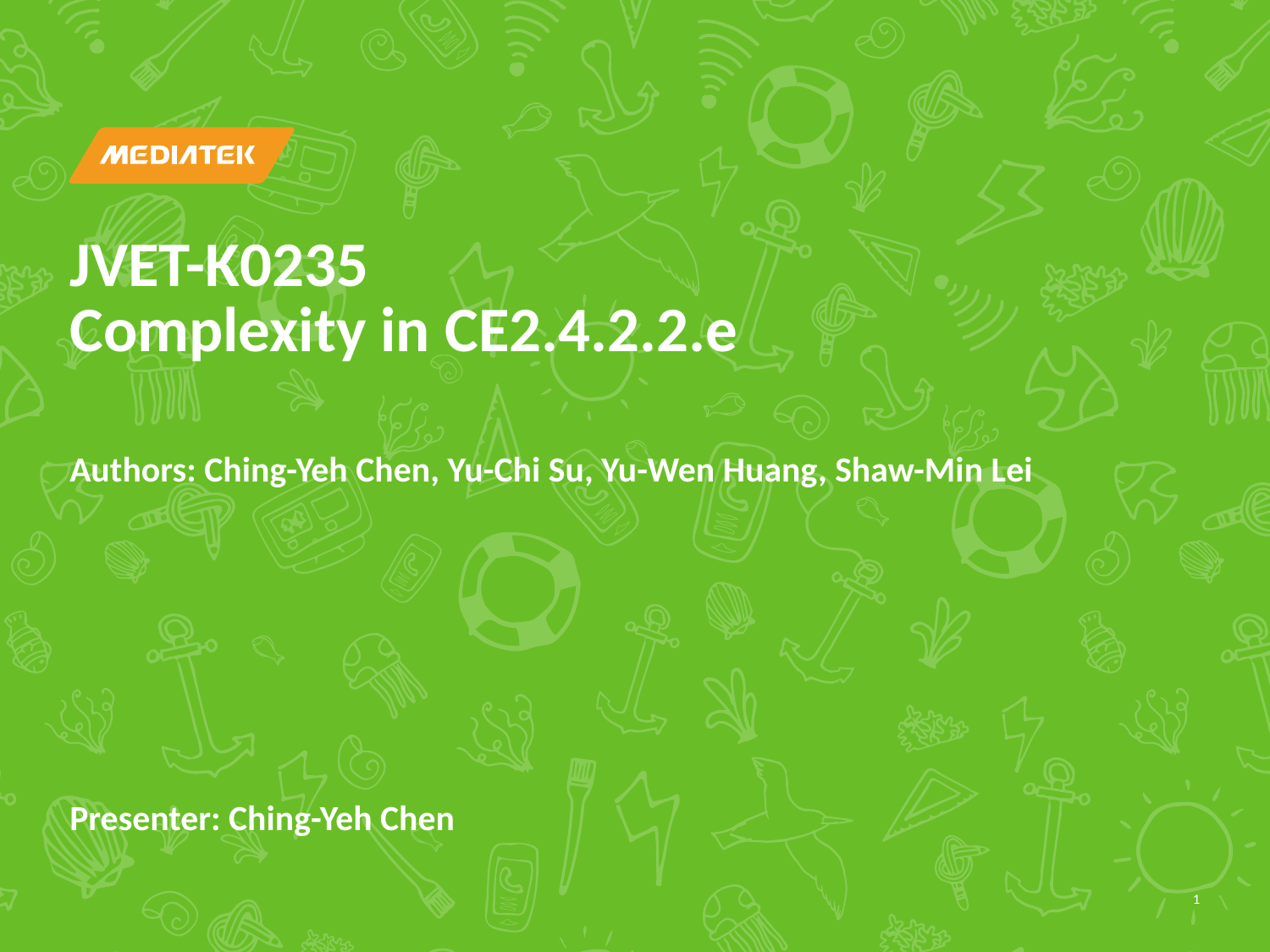

# JVET-K0235 Complexity in CE2.4.2.2.e
Authors: Ching-Yeh Chen, Yu-Chi Su, Yu-Wen Huang, Shaw-Min Lei
Presenter: Ching-Yeh Chen
1